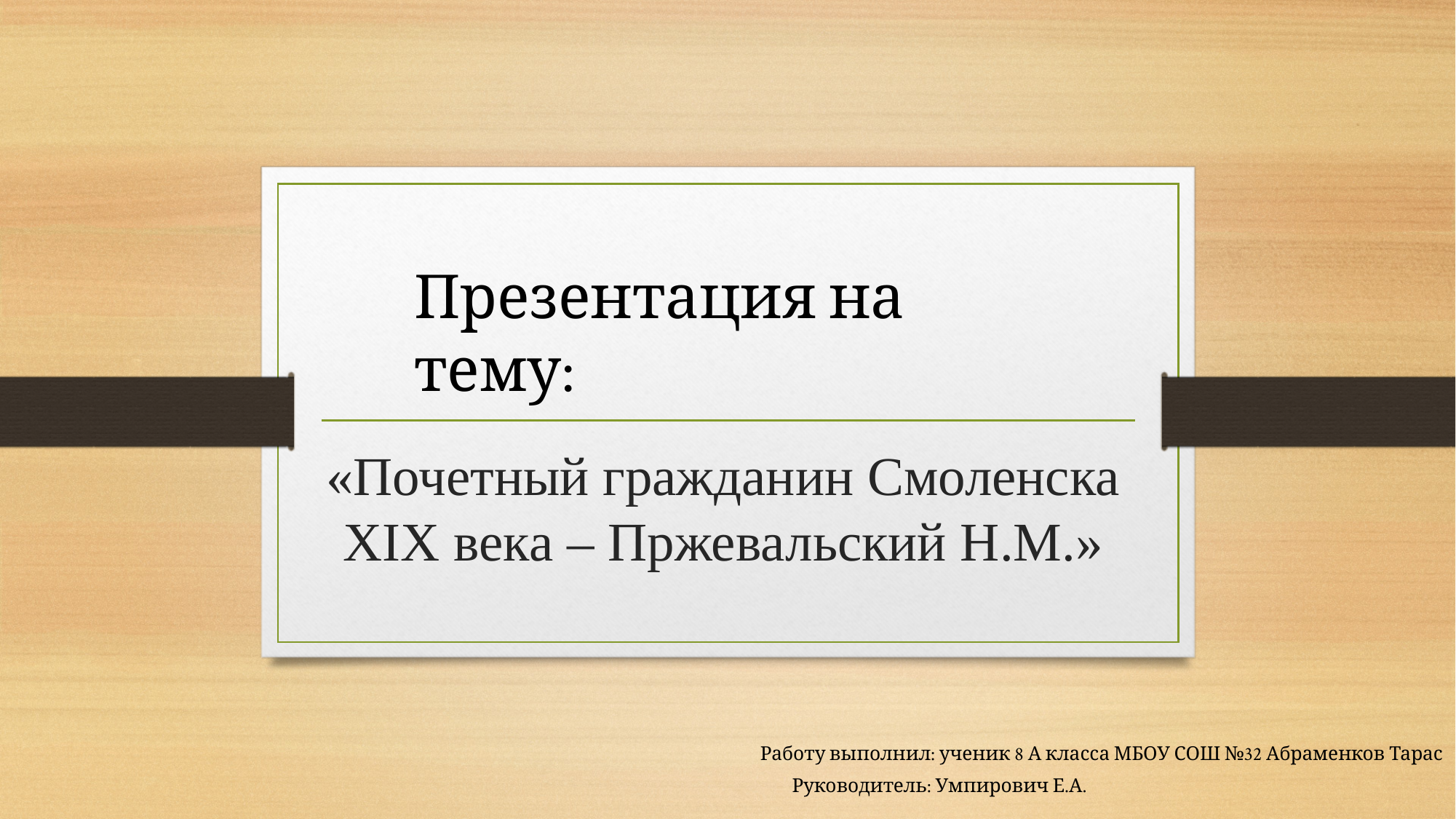

# «Почетный гражданин Смоленска XIX века – Пржевальский Н.М.»
Презентация на тему:

Работу выполнил: ученик 8 А класса МБОУ СОШ №32 Абраменков Тарас
        Руководитель: Умпирович Е.А.